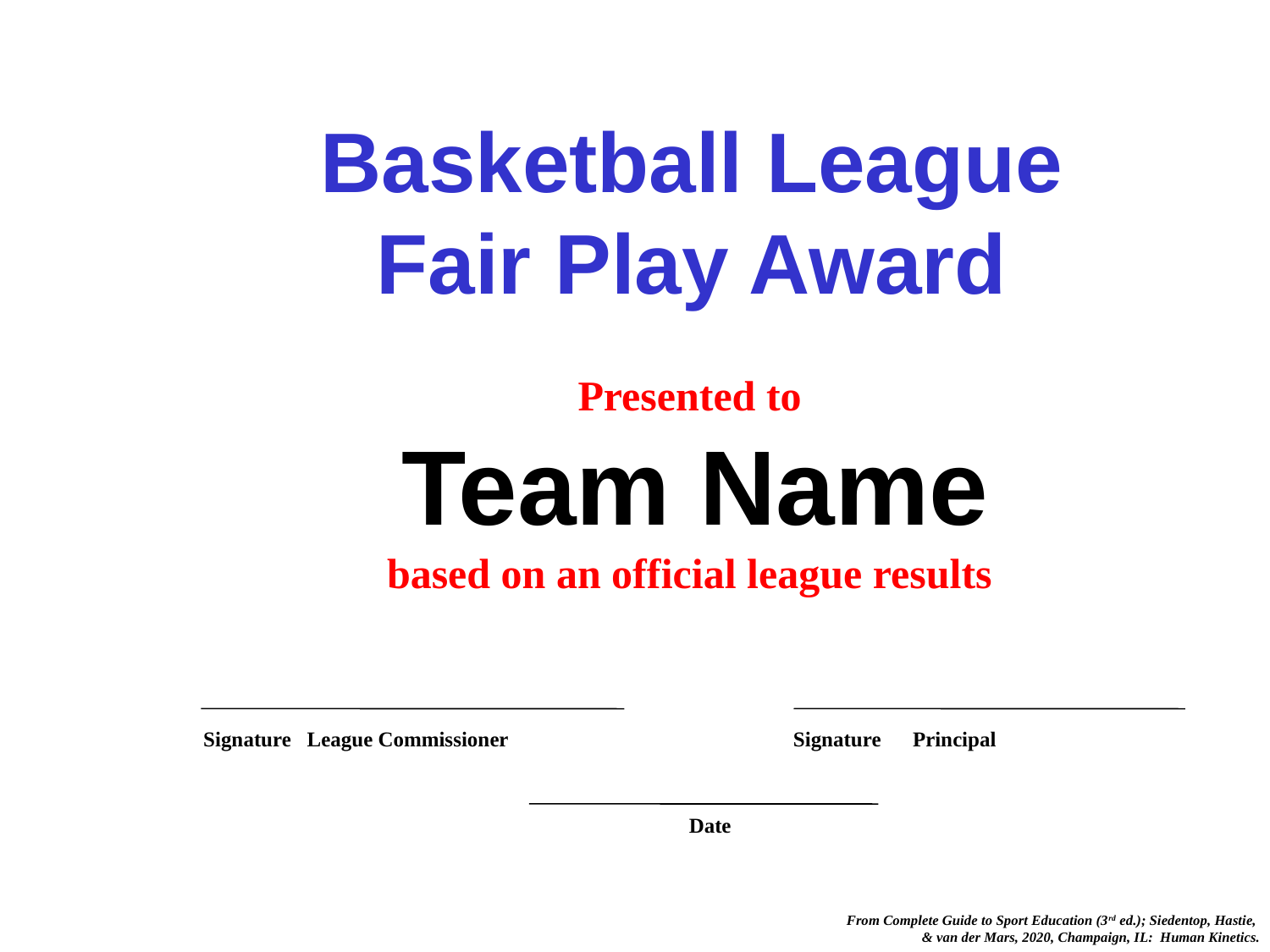

Basketball League
Fair Play Award
Presented to
Team Name
based on an official league results

Signature   League Commissioner
Signature      Principal

Date
From Complete Guide to Sport Education (3rd ed.); Siedentop, Hastie,
& van der Mars, 2020, Champaign, IL:  Human Kinetics.